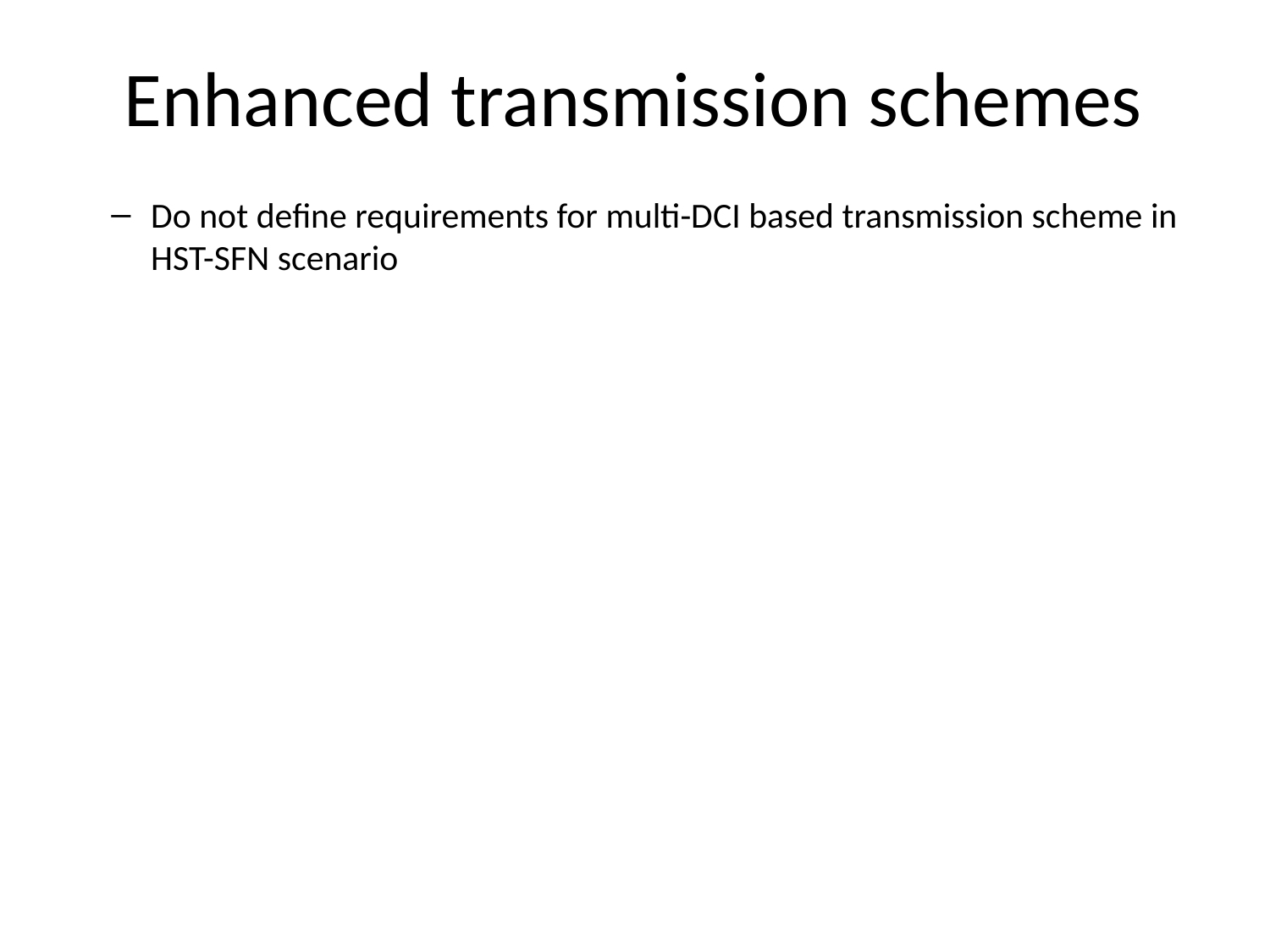

# Enhanced transmission schemes
Do not define requirements for multi-DCI based transmission scheme in HST-SFN scenario